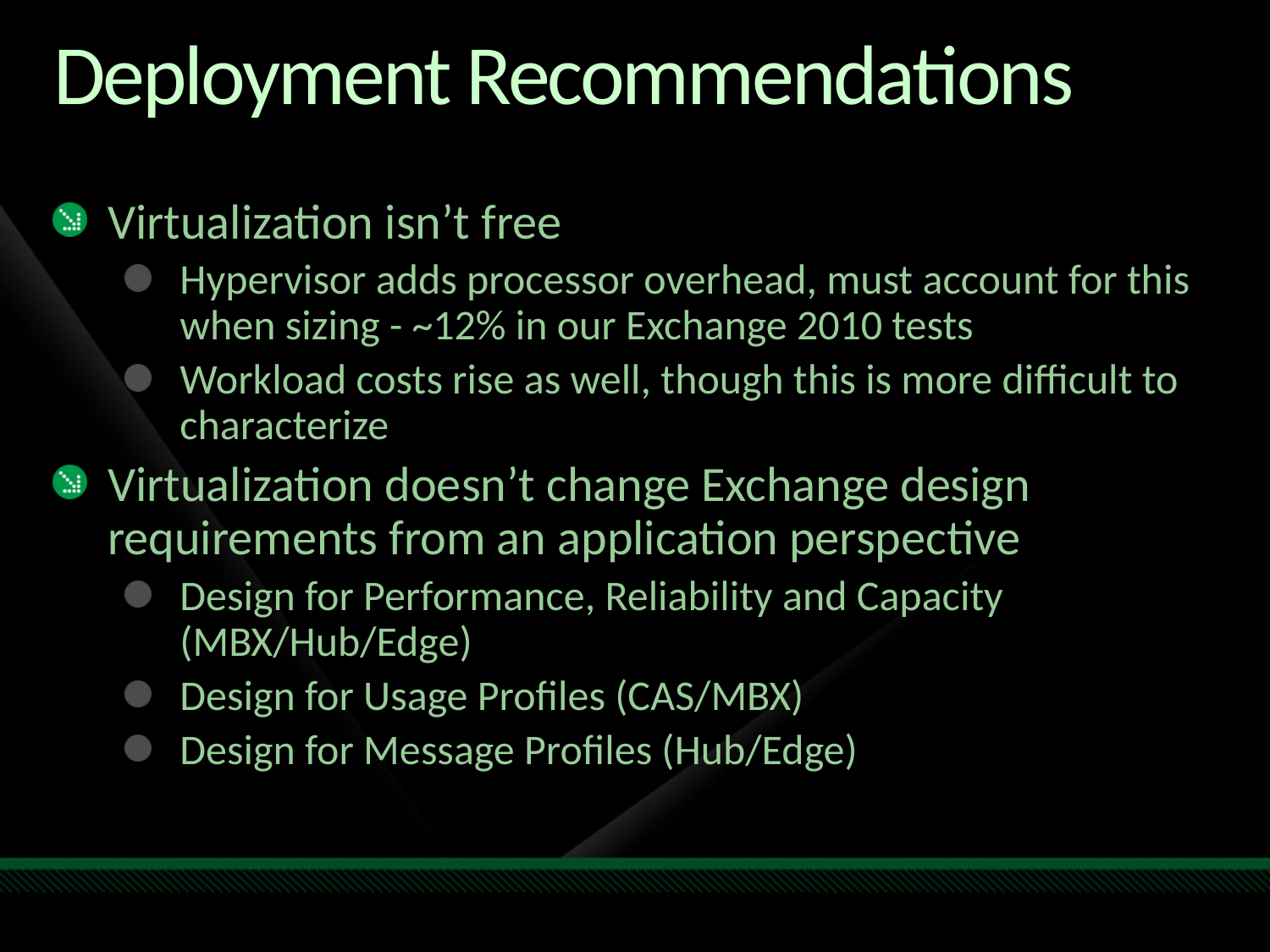

# Deployment Recommendations
Virtualization isn’t free
Hypervisor adds processor overhead, must account for this when sizing - ~12% in our Exchange 2010 tests
Workload costs rise as well, though this is more difficult to characterize
Virtualization doesn’t change Exchange design requirements from an application perspective
Design for Performance, Reliability and Capacity (MBX/Hub/Edge)
Design for Usage Profiles (CAS/MBX)
Design for Message Profiles (Hub/Edge)